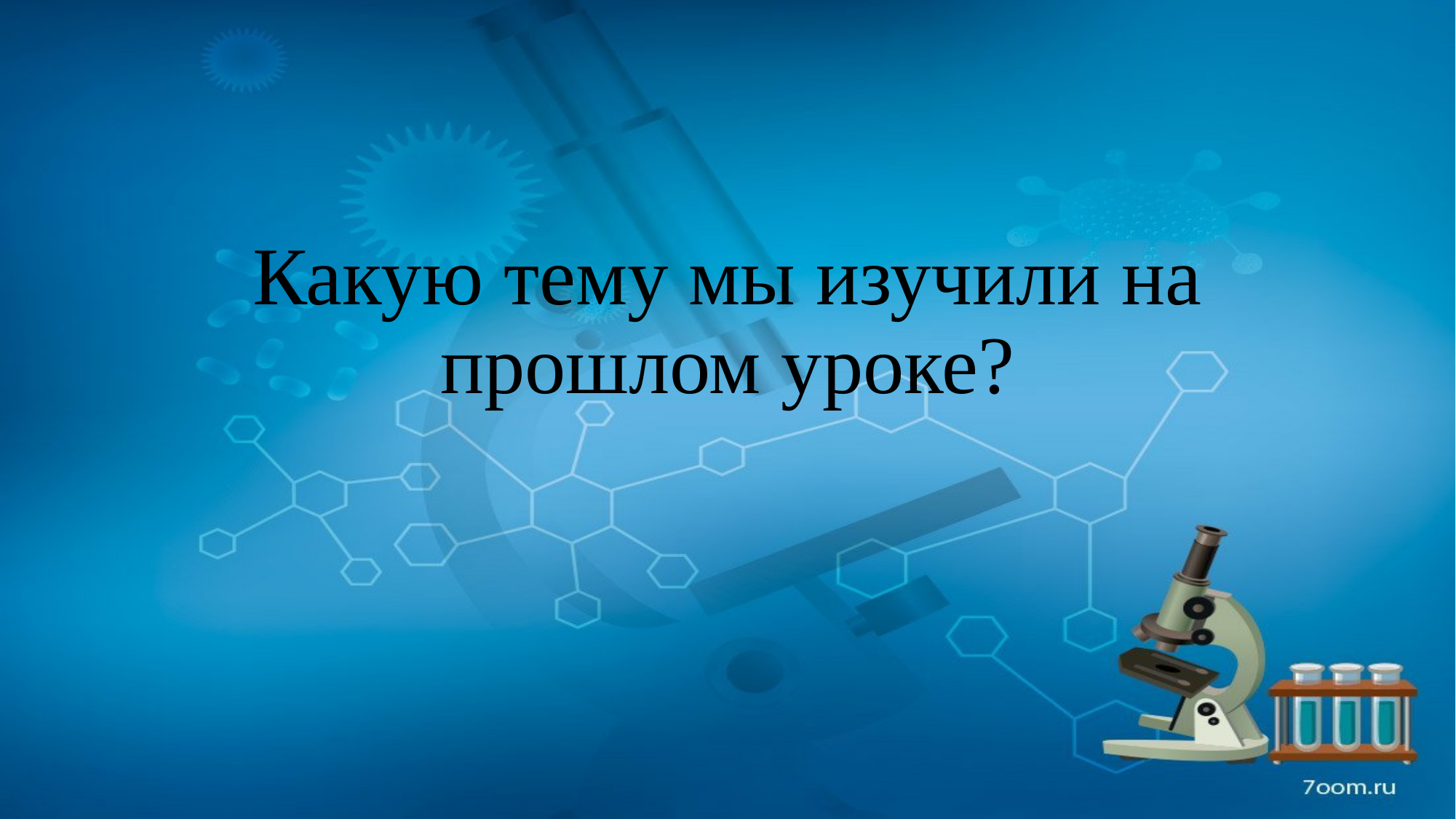

#

Какую тему мы изучили на прошлом уроке?